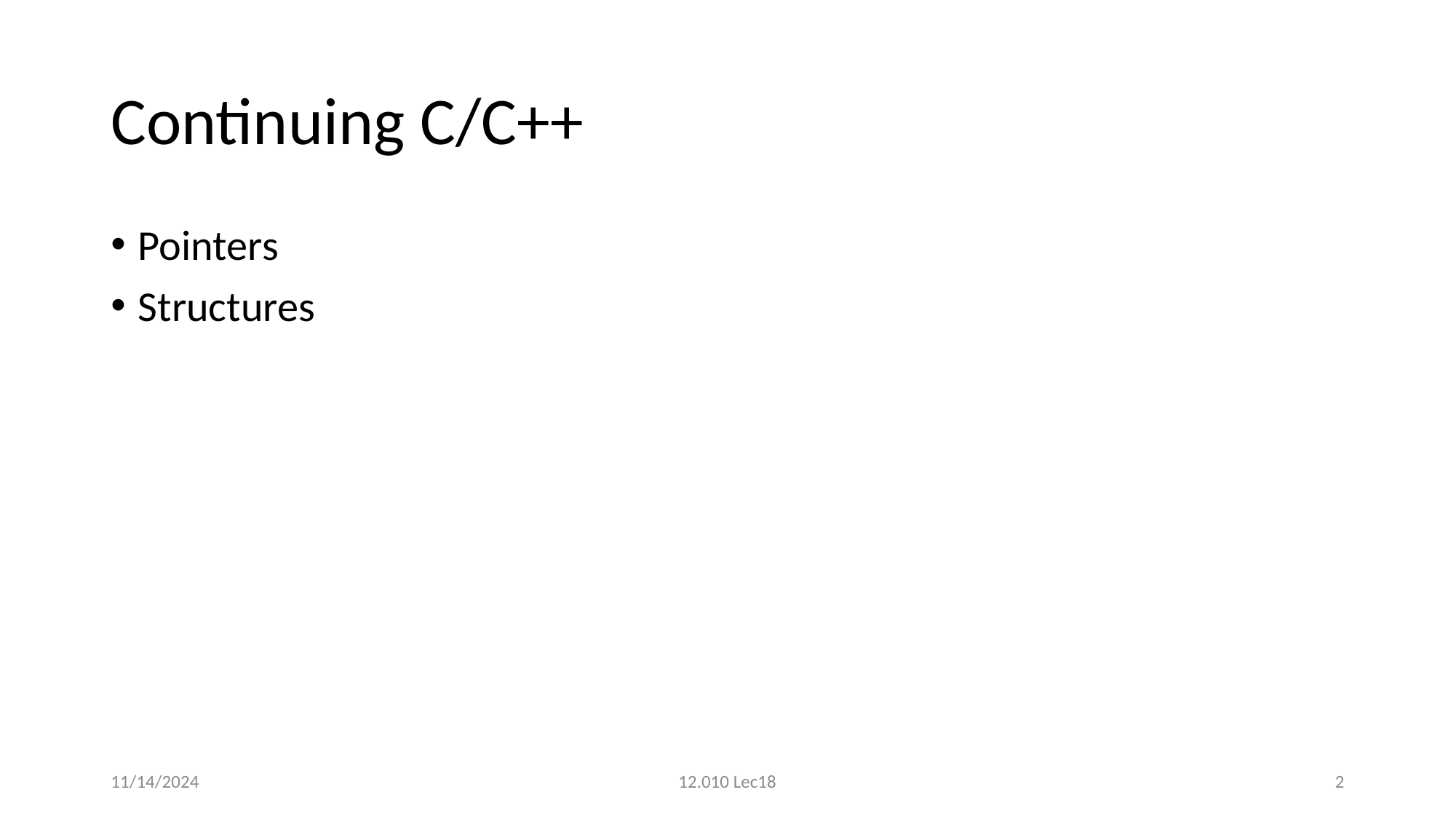

# Continuing C/C++
Pointers
Structures
11/14/2024
12.010 Lec18
2